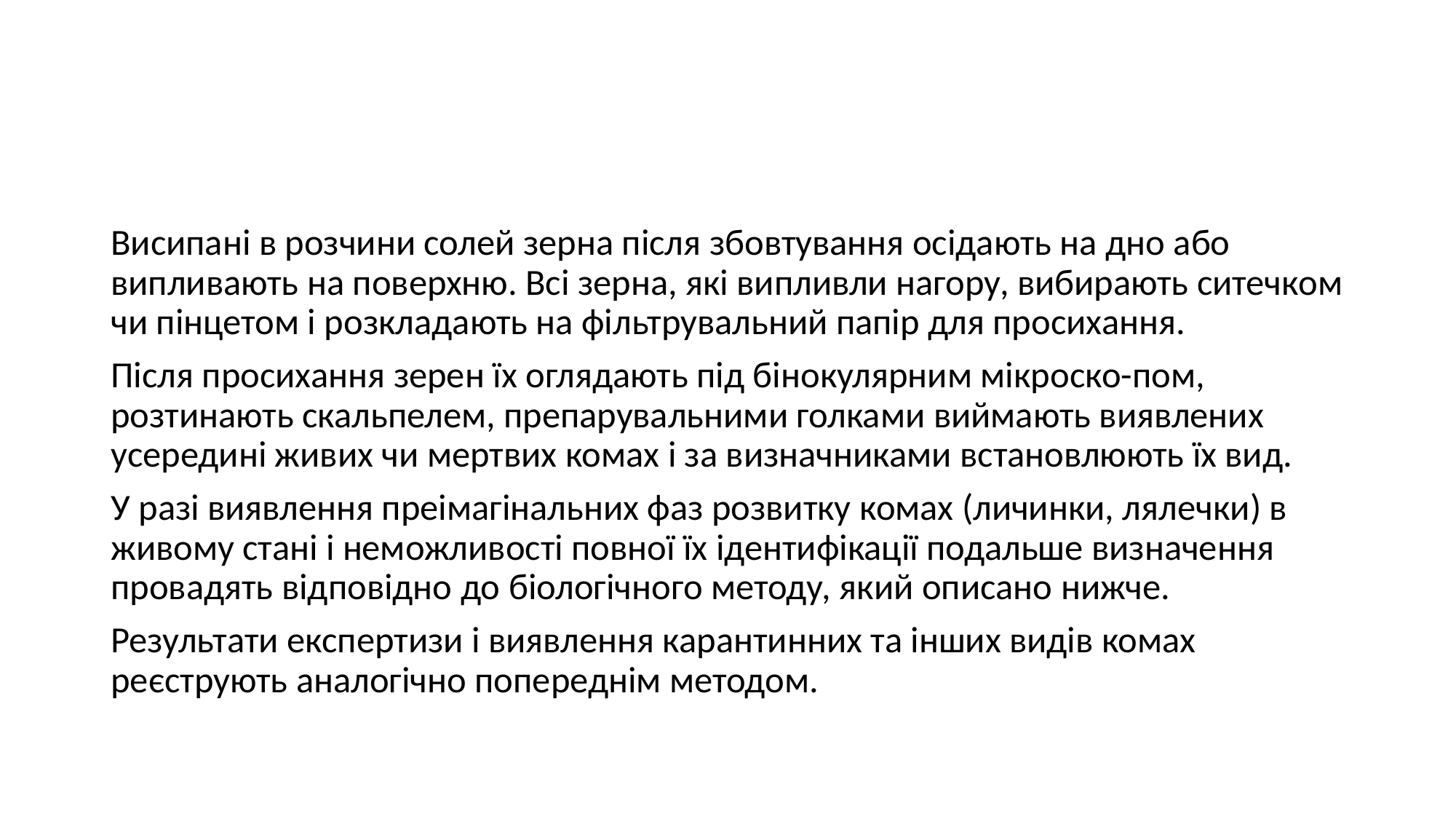

#
Висипані в розчини солей зерна після збовтування осідають на дно або випливають на поверхню. Всі зерна, які випливли нагору, вибирають ситечком чи пінцетом і розкладають на фільтрувальний папір для просихання.
Після просихання зерен їх оглядають під бінокулярним мікроско-пом, розтинають скальпелем, препарувальними голками виймають виявлених усередині живих чи мертвих комах і за визначниками встановлюють їх вид.
У разі виявлення преімагінальних фаз розвитку комах (личинки, лялечки) в живому стані і неможливості повної їх ідентифікації подальше визначення провадять відповідно до біологічного методу, який описано нижче.
Результати експертизи і виявлення карантинних та інших видів комах реєструють аналогічно попереднім методом.